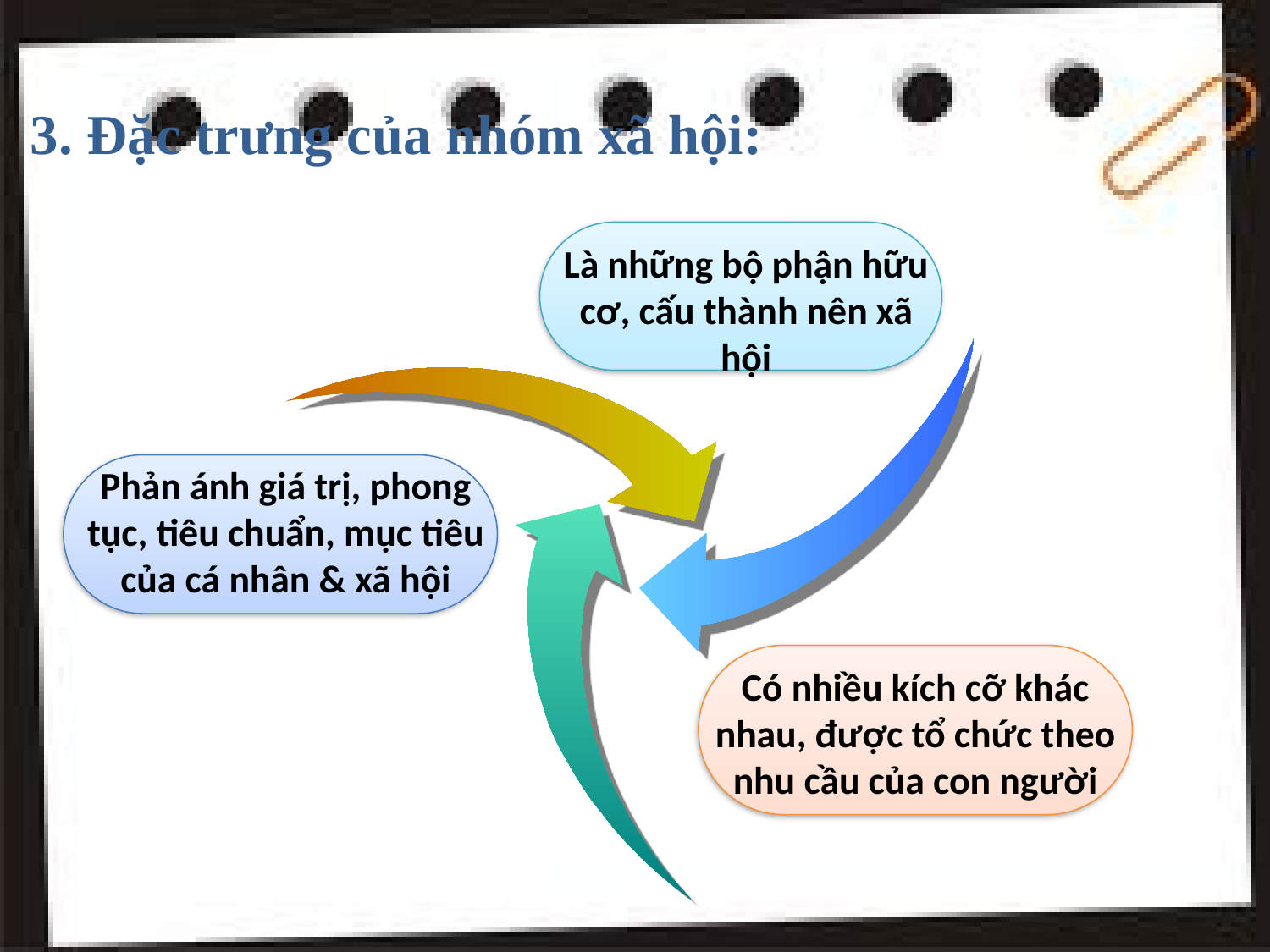

3. Đặc trưng của nhóm xã hội:

Là những bộ phận hữu cơ, cấu thành nên xã hội

Phản ánh giá trị, phong tục, tiêu chuẩn, mục tiêu của cá nhân & xã hội

Có nhiều kích cỡ khác nhau, được tổ chức theo nhu cầu của con người